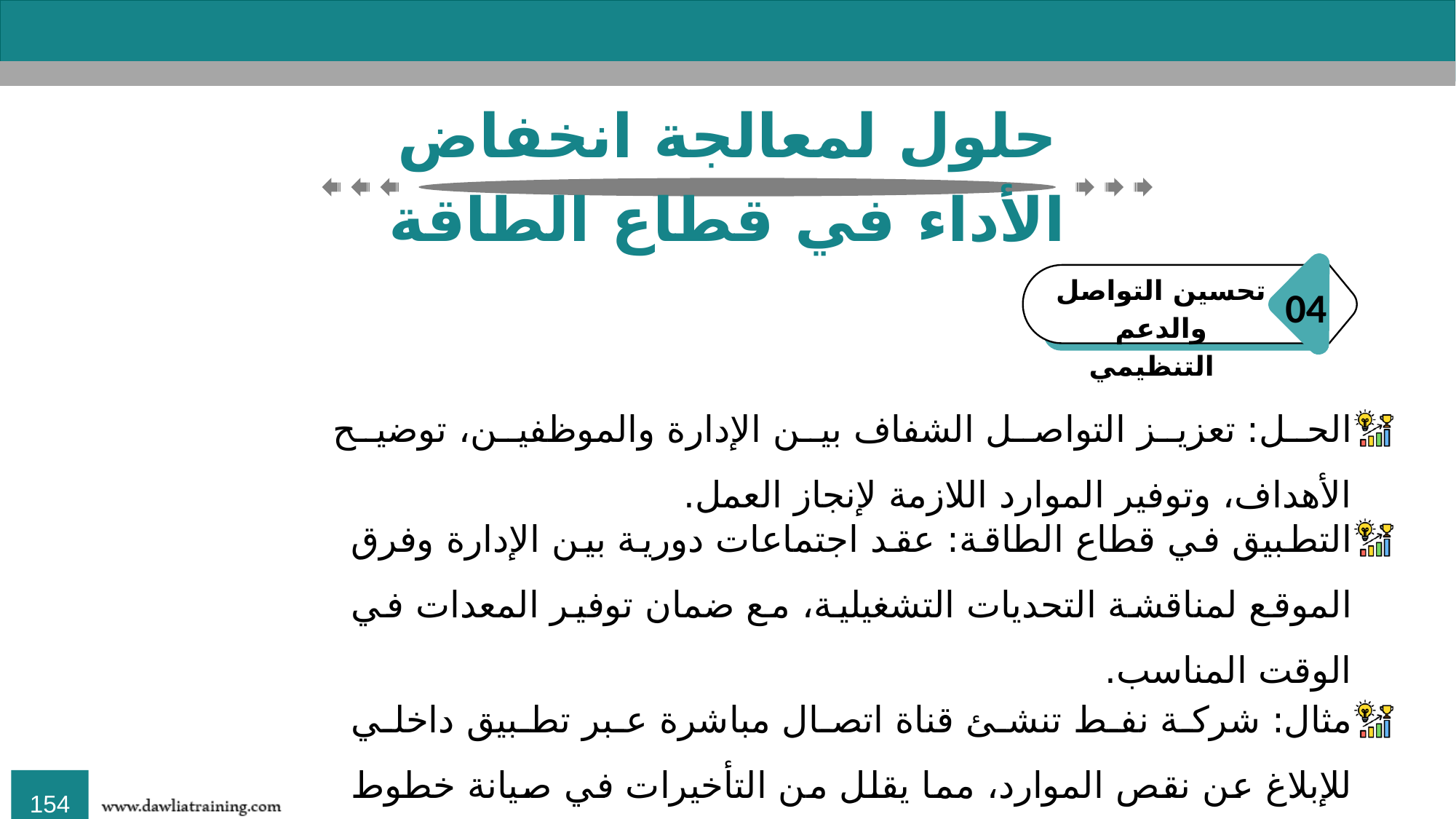

حلول لمعالجة انخفاض الأداء في قطاع الطاقة

تحسين التواصل والدعم التنظيمي
04
الحل: تعزيز التواصل الشفاف بين الإدارة والموظفين، توضيح الأهداف، وتوفير الموارد اللازمة لإنجاز العمل.
التطبيق في قطاع الطاقة: عقد اجتماعات دورية بين الإدارة وفرق الموقع لمناقشة التحديات التشغيلية، مع ضمان توفير المعدات في الوقت المناسب.
مثال: شركة نفط تنشئ قناة اتصال مباشرة عبر تطبيق داخلي للإبلاغ عن نقص الموارد، مما يقلل من التأخيرات في صيانة خطوط الأنابيب.